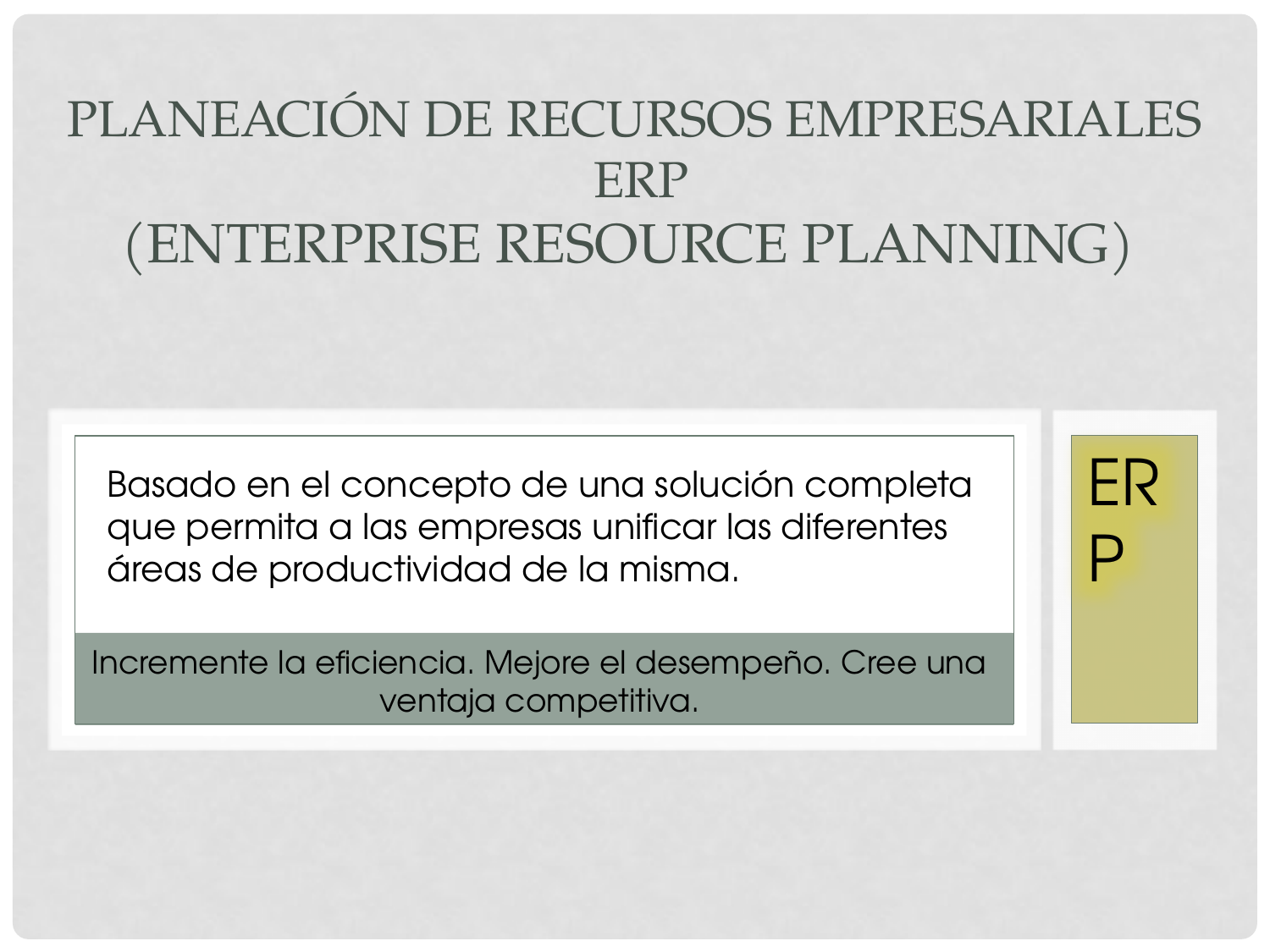

# Planeación de Recursos Empresariales ERP (Enterprise Resource Planning)
ERP
Basado en el concepto de una solución completa que permita a las empresas unificar las diferentes áreas de productividad de la misma.
Incremente la eficiencia. Mejore el desempeño. Cree una ventaja competitiva.